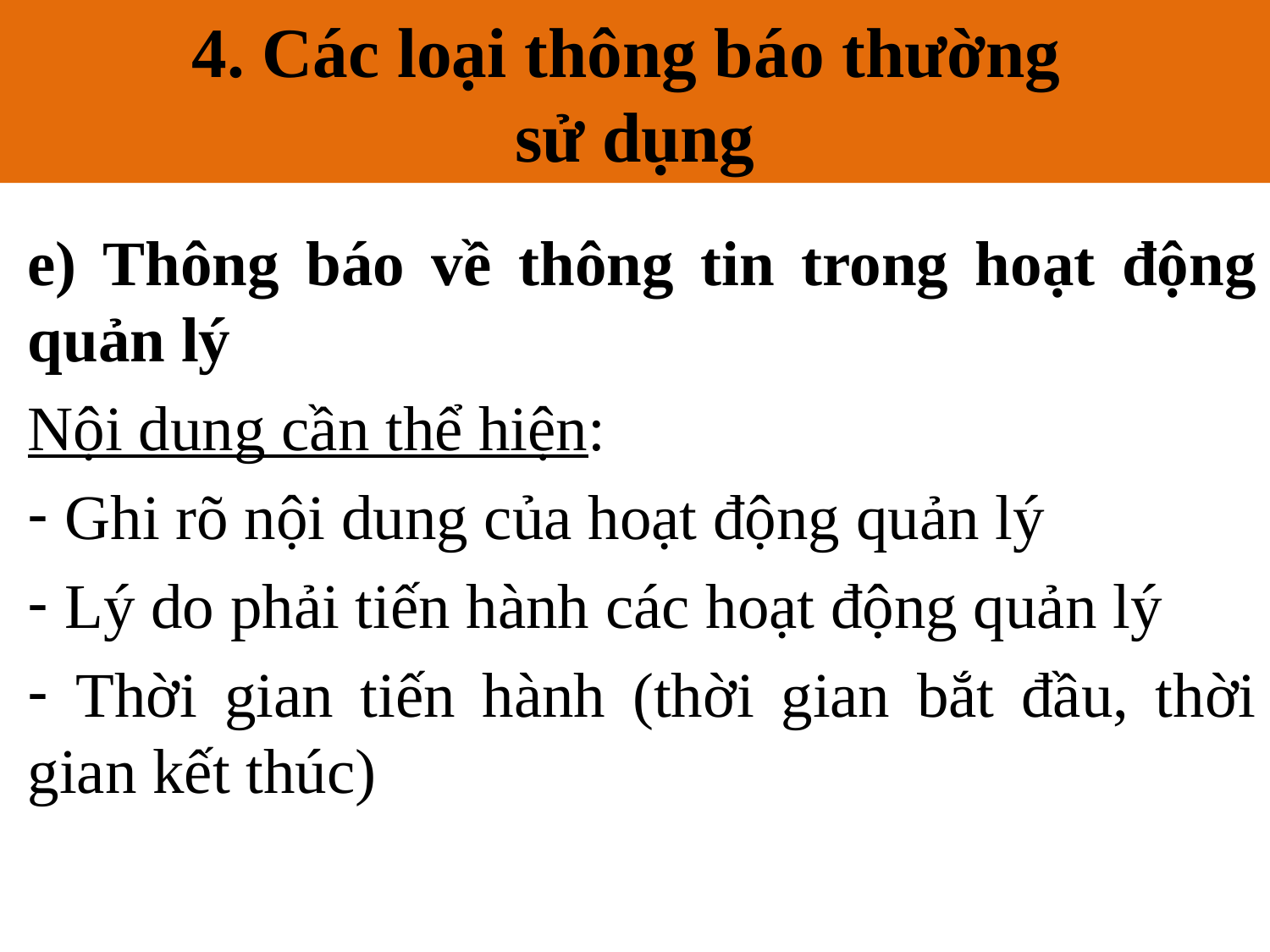

4. Các loại thông báo thường
sử dụng
# 4. Các loại thông báo thường sử dụng
e) Thông báo về thông tin trong hoạt động quản lý
Nội dung cần thể hiện:
 Ghi rõ nội dung của hoạt động quản lý
 Lý do phải tiến hành các hoạt động quản lý
 Thời gian tiến hành (thời gian bắt đầu, thời gian kết thúc)